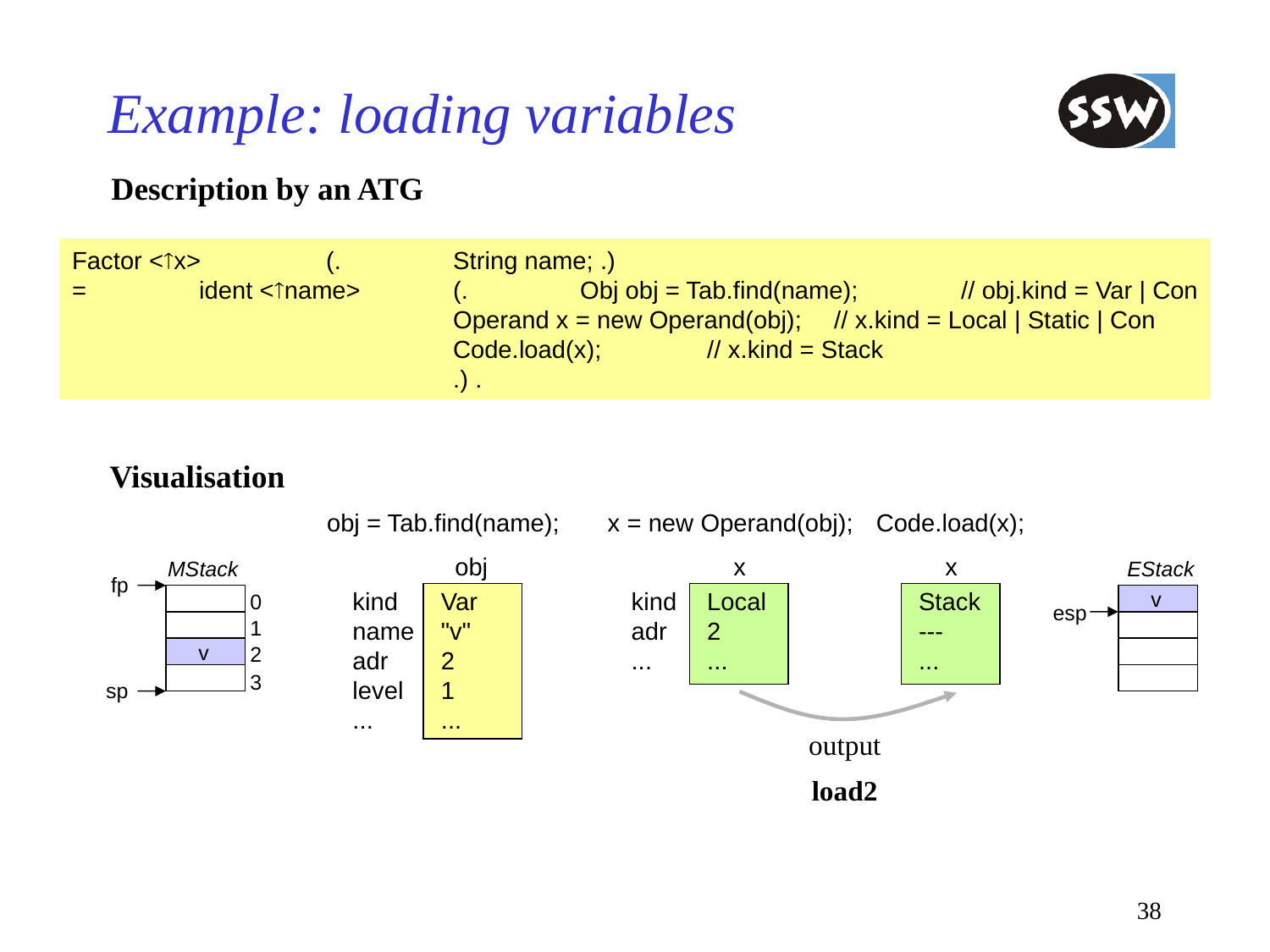

# Example: loading variables
Description by an ATG
Factor <↑x>	(.	String name; .)
=	ident <↑name>	(.	Obj obj = Tab.find(name);	// obj.kind = Var | Con
			Operand x = new Operand(obj);	// x.kind = Local | Static | Con
			Code.load(x);	// x.kind = Stack
			.) .
Visualisation
MStack
fp

0

1

v
2

3
sp

obj = Tab.find(name);
obj
kind
name
adr
level
...
Var
"v"
2
1
...

x = new Operand(obj);
x
kind
adr
...
Local
2
...

Code.load(x);
x
Stack
---
...

output
load2
EStack

v
esp

38